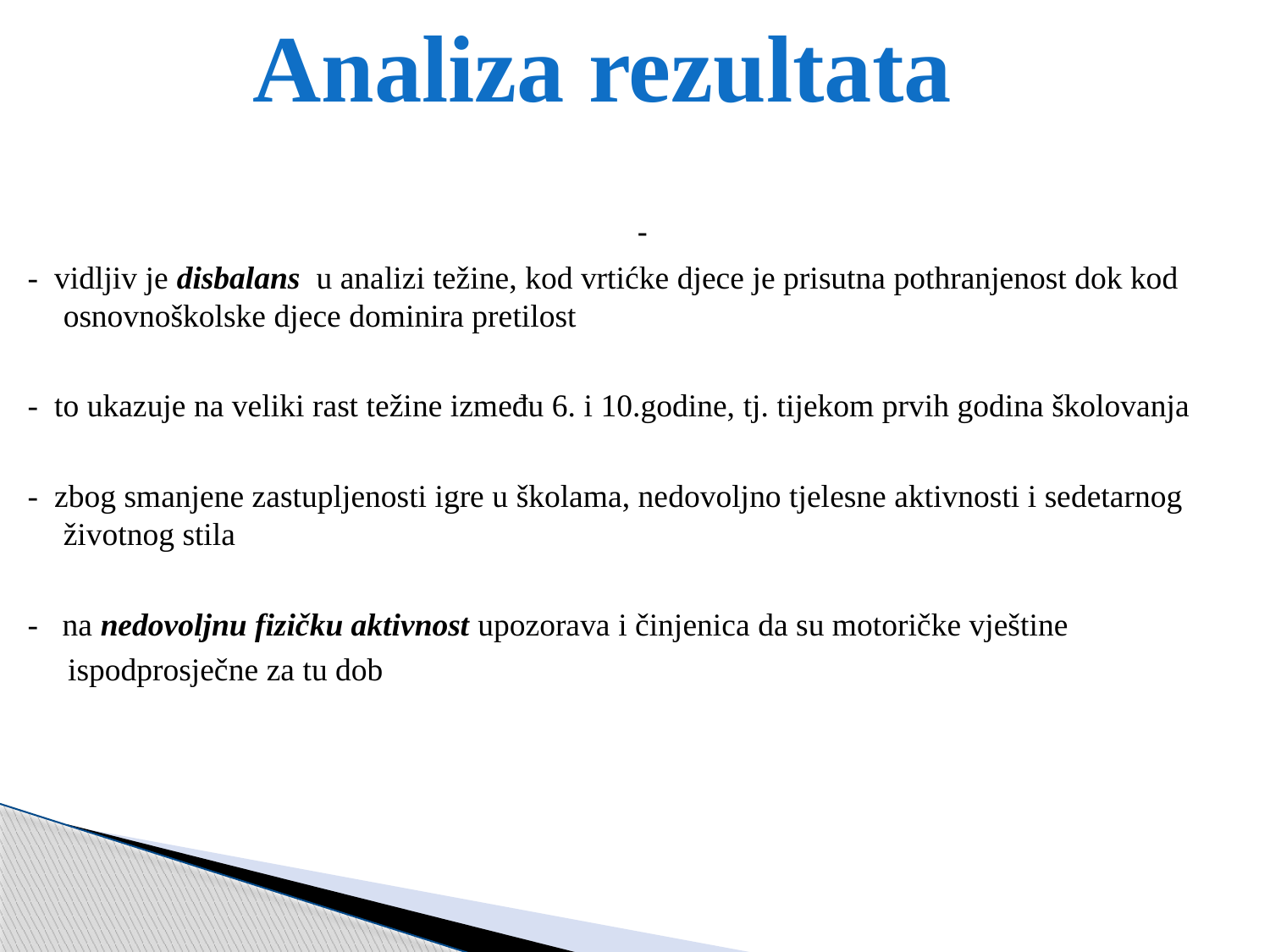

Analiza rezultata
-
-  vidljiv je disbalans  u analizi težine, kod vrtićke djece je prisutna pothranjenost dok kod osnovnoškolske djece dominira pretilost

-  to ukazuje na veliki rast težine između 6. i 10.godine, tj. tijekom prvih godina školovanja

-  zbog smanjene zastupljenosti igre u školama, nedovoljno tjelesne aktivnosti i sedetarnog životnog stila

-   na nedovoljnu fizičku aktivnost upozorava i činjenica da su motoričke vještine
     ispodprosječne za tu dob